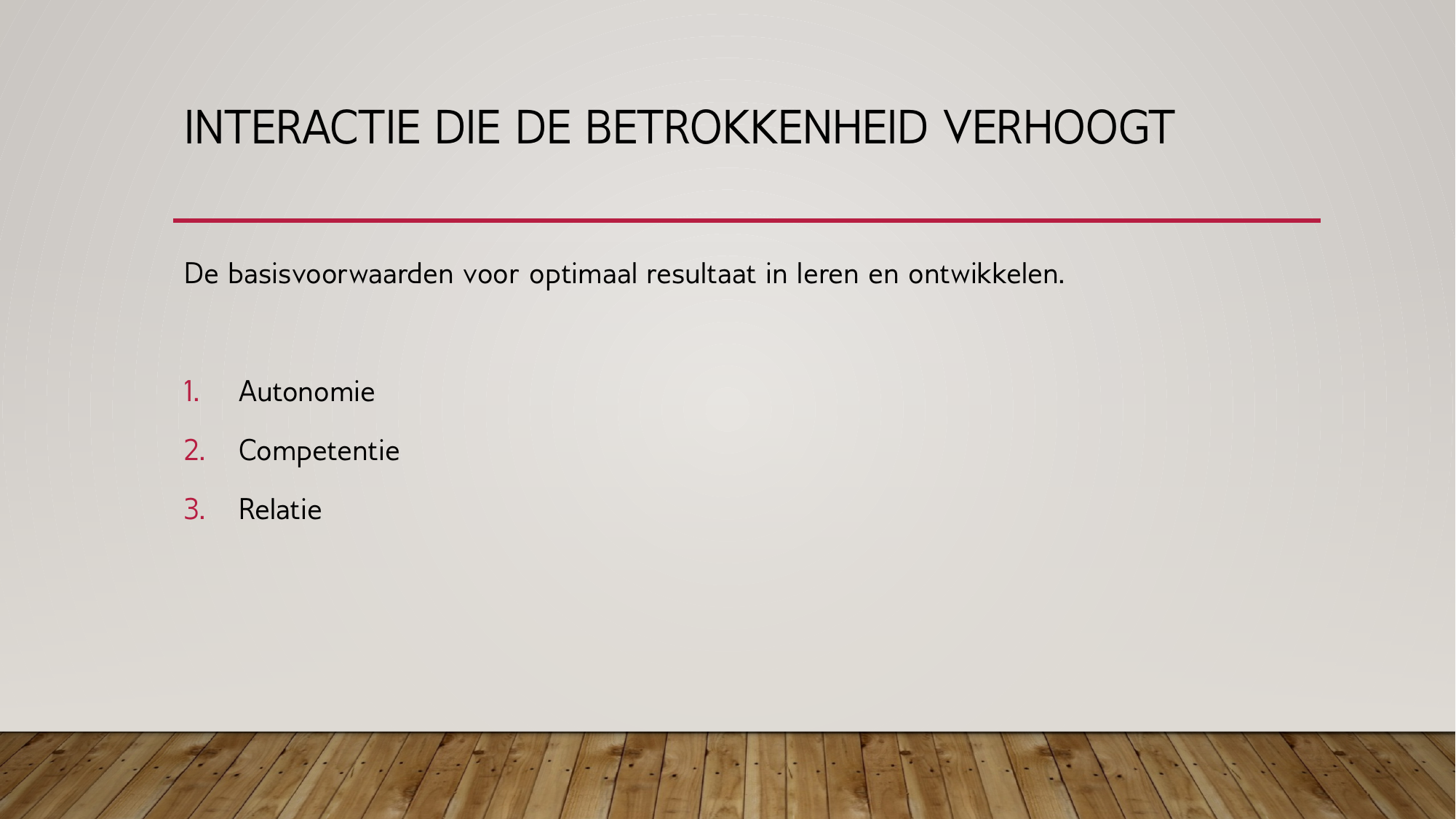

# Interactie die de betrokkenheid verhoogt
De basisvoorwaarden voor optimaal resultaat in leren en ontwikkelen.

Autonomie
Competentie
Relatie